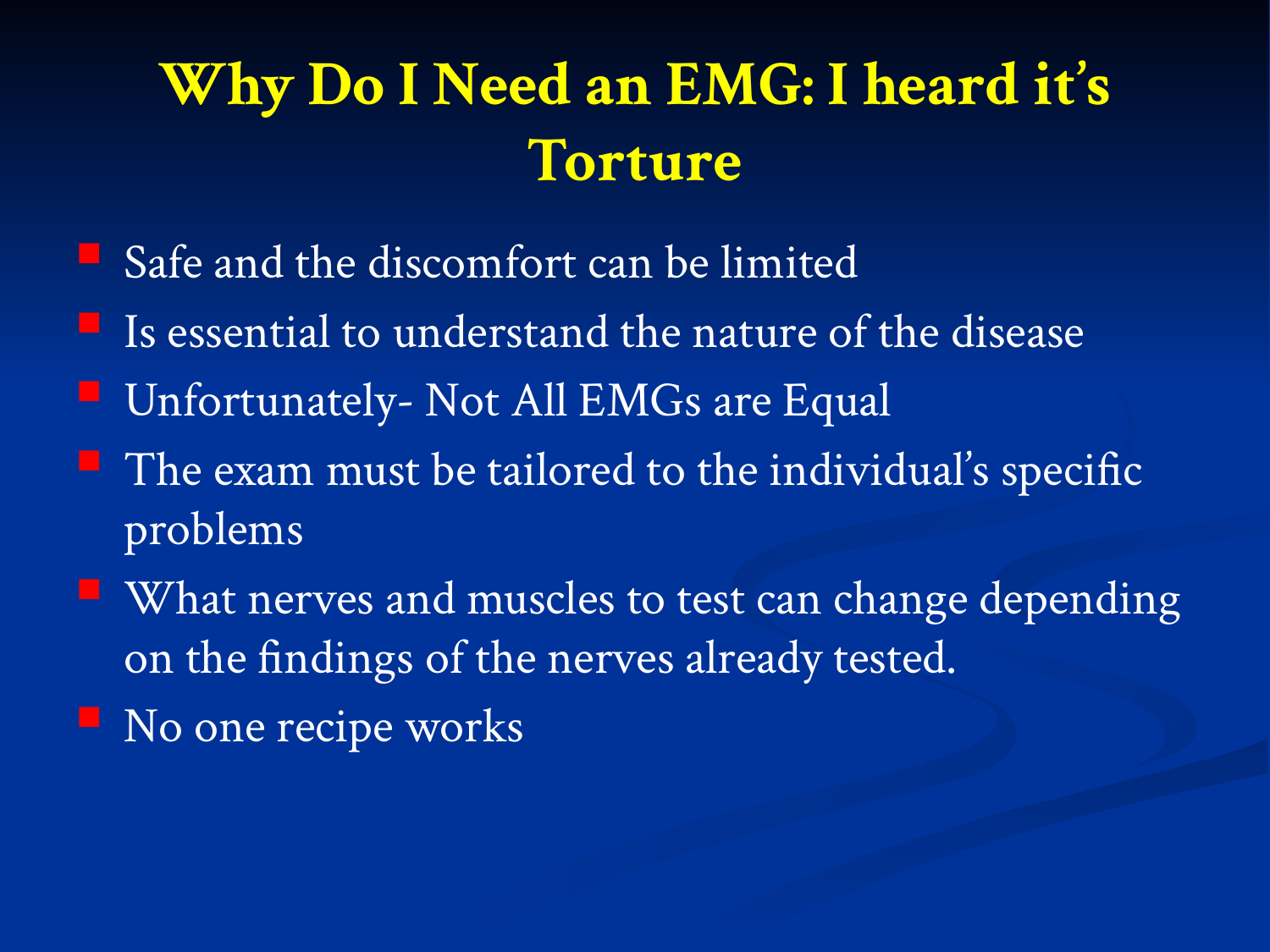

# Why Do I Need an EMG: I heard it’s Torture
Safe and the discomfort can be limited
Is essential to understand the nature of the disease
Unfortunately- Not All EMGs are Equal
The exam must be tailored to the individual’s specific problems
What nerves and muscles to test can change depending on the findings of the nerves already tested.
No one recipe works